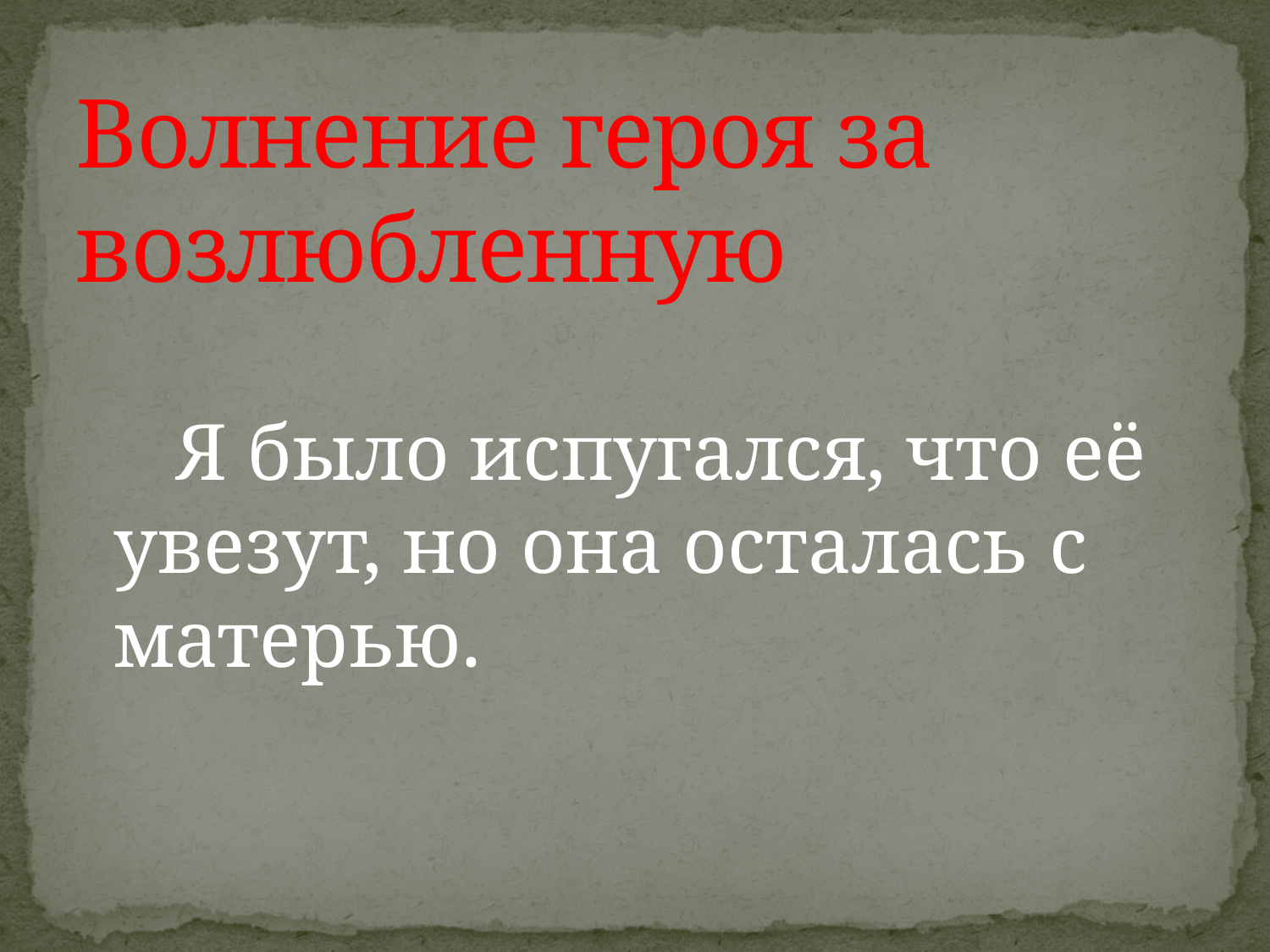

# Волнение героя за возлюбленную
     Я было испугался, что её увезут, но она осталась с матерью.